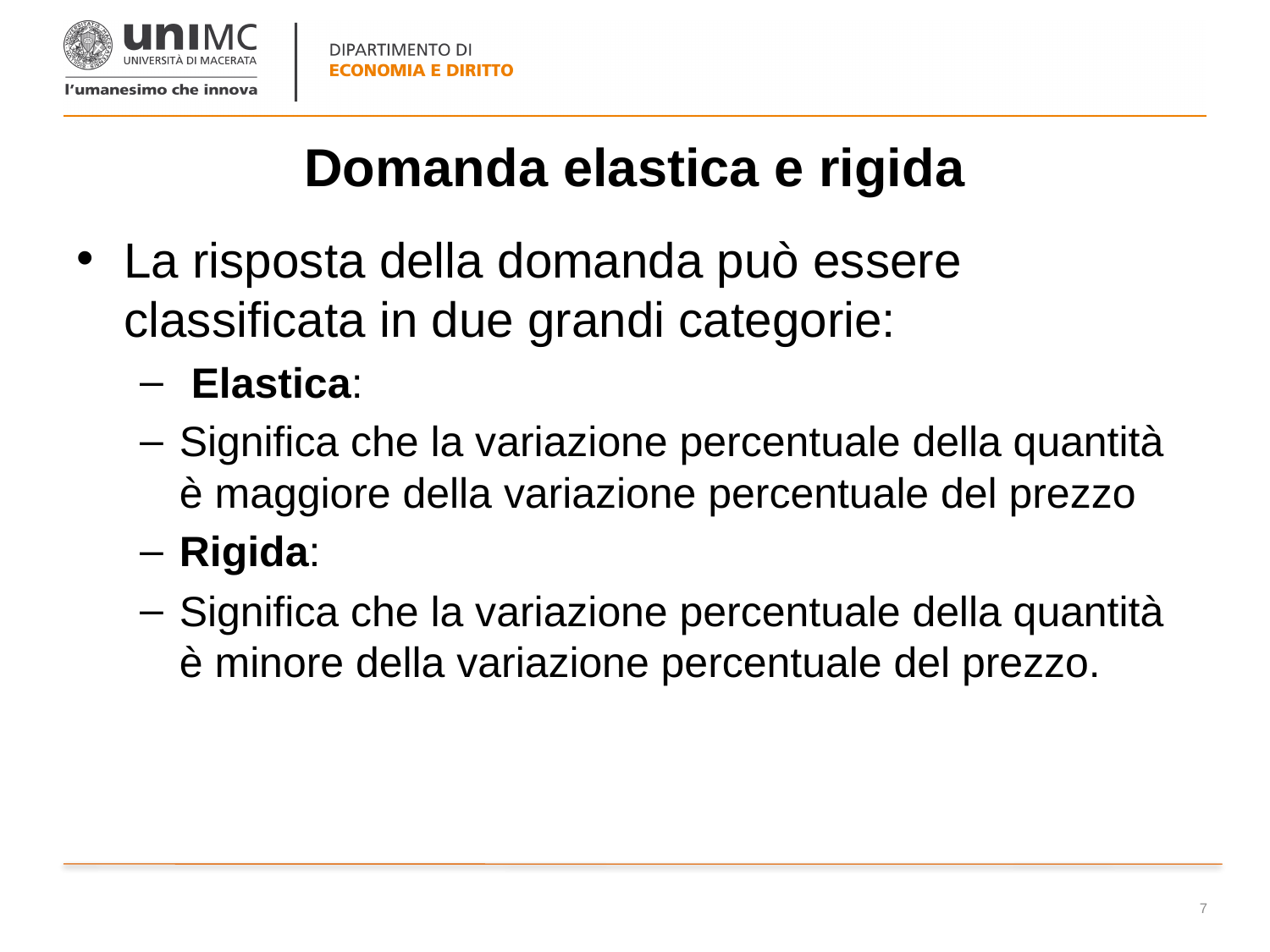

# Domanda elastica e rigida
La risposta della domanda può essere classificata in due grandi categorie:
 Elastica:
Significa che la variazione percentuale della quantità è maggiore della variazione percentuale del prezzo
Rigida:
Significa che la variazione percentuale della quantità è minore della variazione percentuale del prezzo.
7